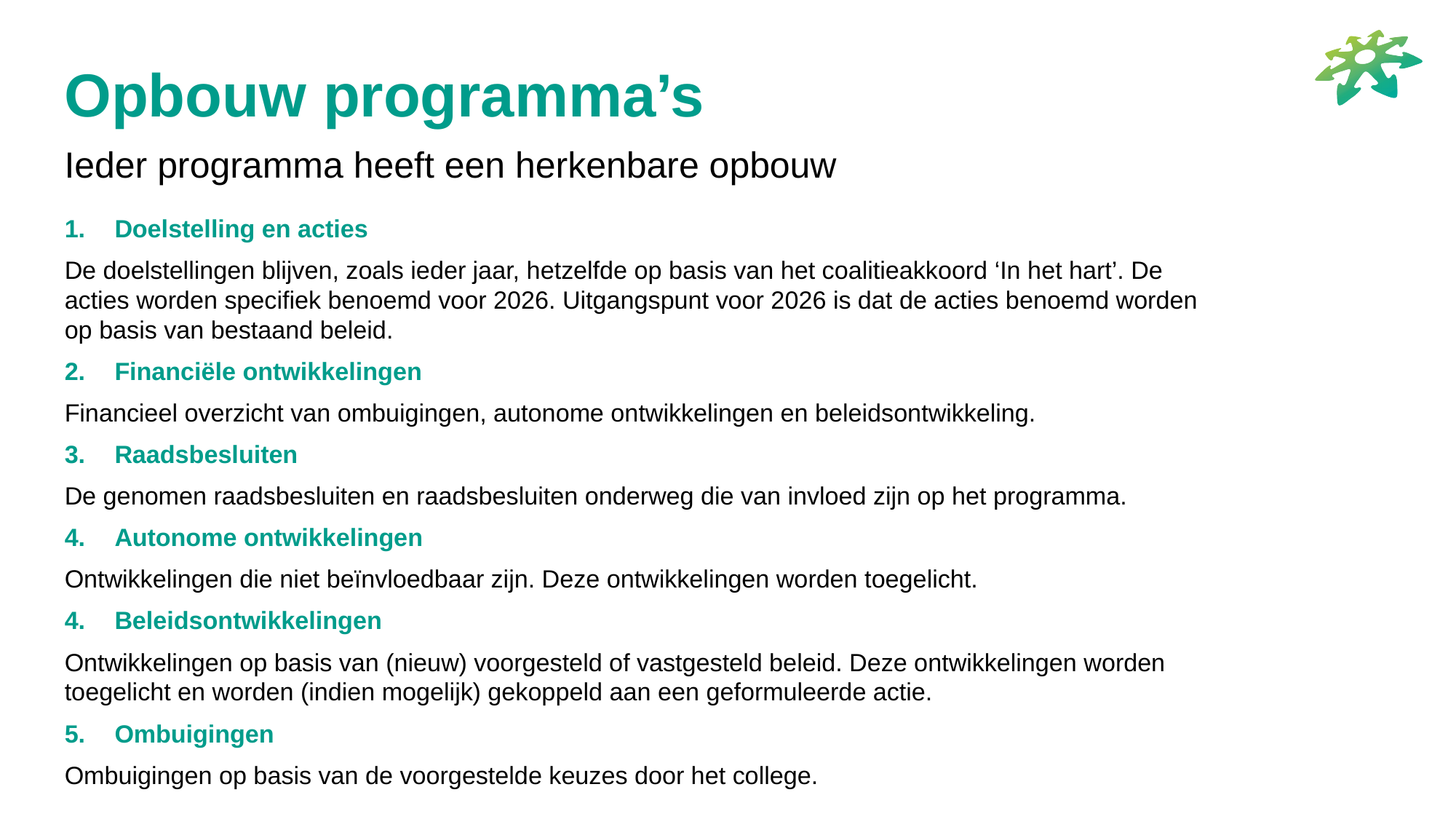

# Opbouw programma’s
Ieder programma heeft een herkenbare opbouw
Doelstelling en acties
De doelstellingen blijven, zoals ieder jaar, hetzelfde op basis van het coalitieakkoord ‘In het hart’. De acties worden specifiek benoemd voor 2026. Uitgangspunt voor 2026 is dat de acties benoemd worden op basis van bestaand beleid.
Financiële ontwikkelingen
Financieel overzicht van ombuigingen, autonome ontwikkelingen en beleidsontwikkeling.
Raadsbesluiten
De genomen raadsbesluiten en raadsbesluiten onderweg die van invloed zijn op het programma.
Autonome ontwikkelingen
Ontwikkelingen die niet beïnvloedbaar zijn. Deze ontwikkelingen worden toegelicht.
Beleidsontwikkelingen
Ontwikkelingen op basis van (nieuw) voorgesteld of vastgesteld beleid. Deze ontwikkelingen worden toegelicht en worden (indien mogelijk) gekoppeld aan een geformuleerde actie.
Ombuigingen
Ombuigingen op basis van de voorgestelde keuzes door het college.